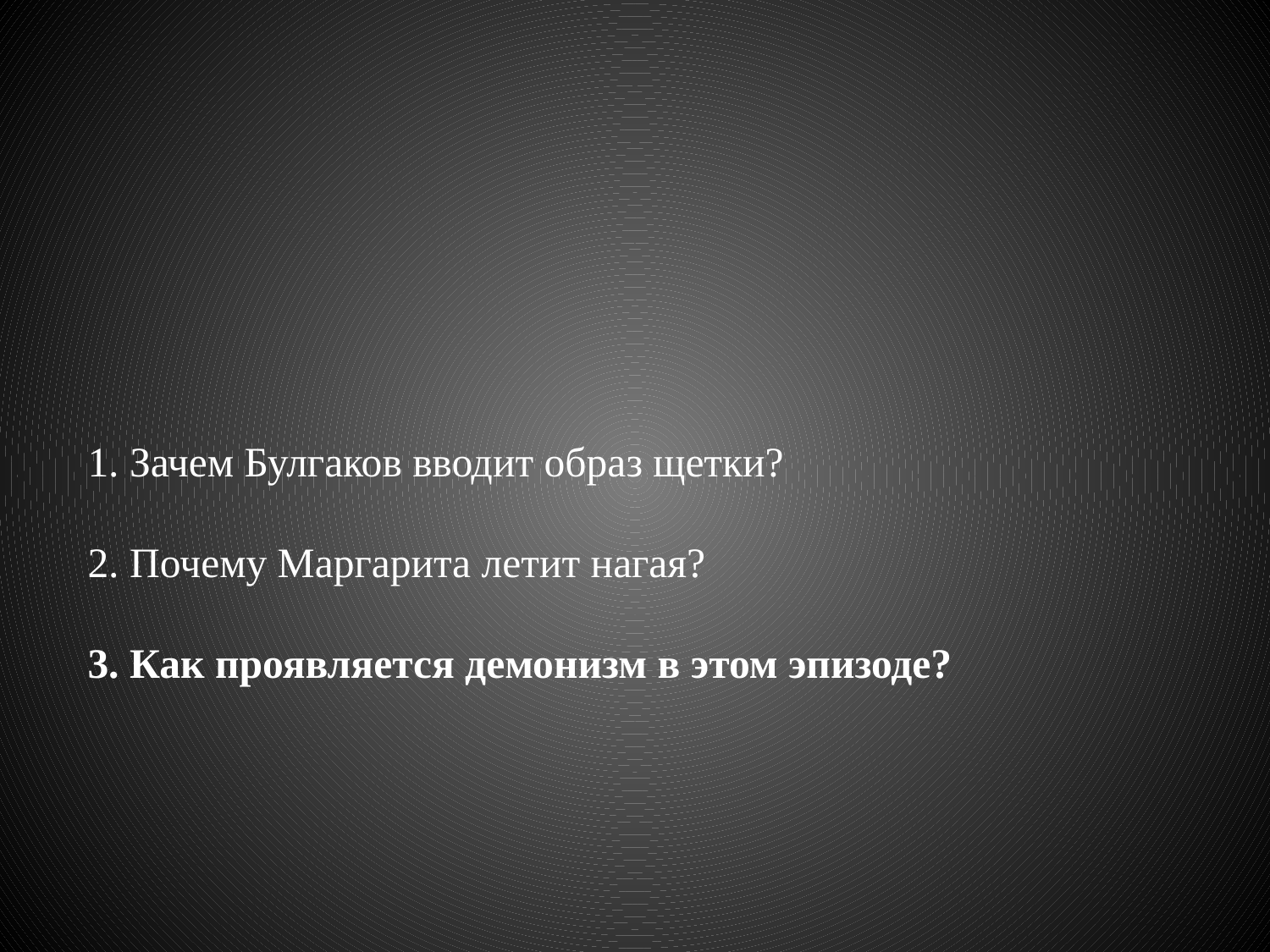

# 1. Зачем Булгаков вводит образ щетки? 2. Почему Маргарита летит нагая? 3. Как проявляется демонизм в этом эпизоде?